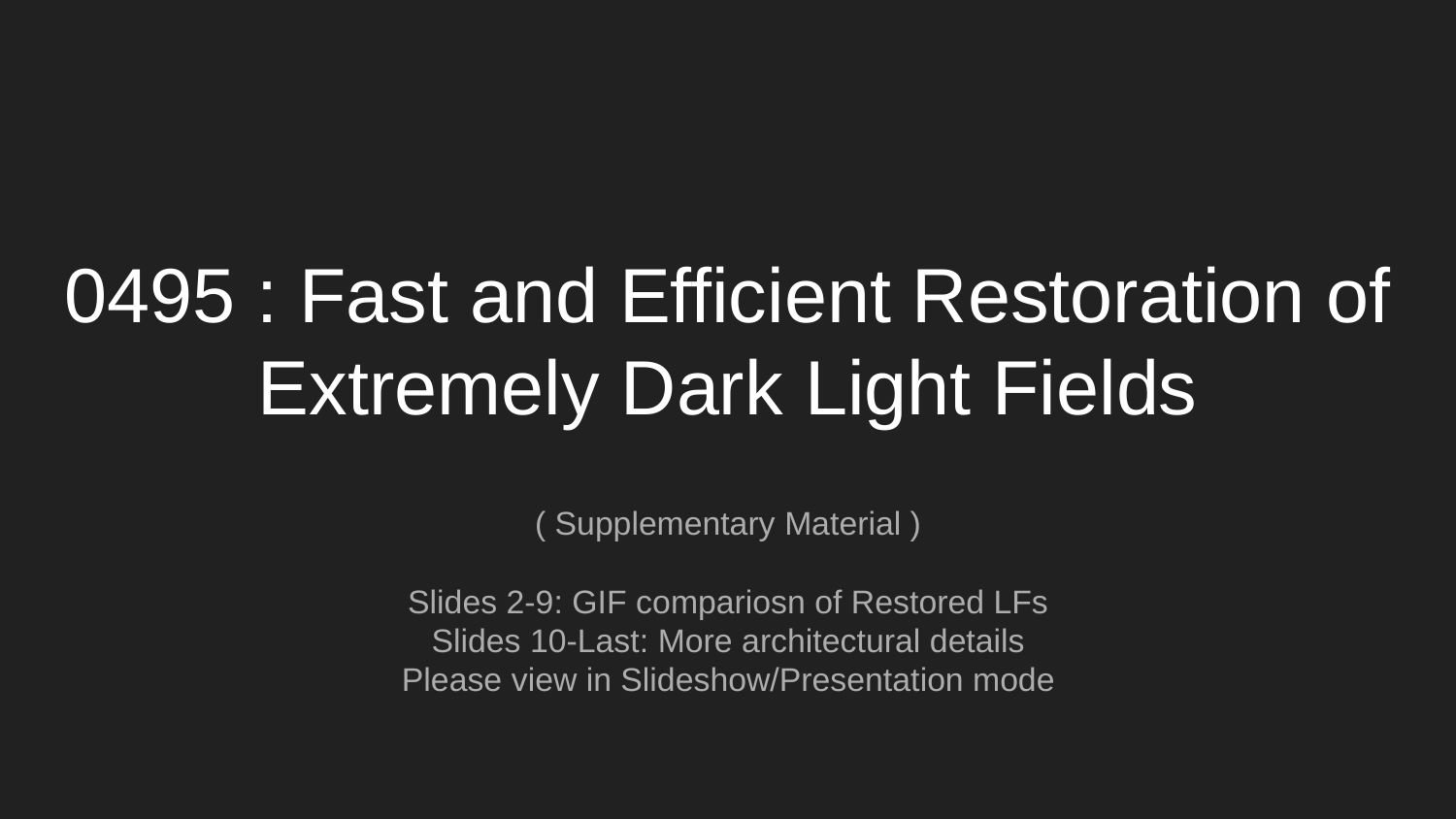

# 0495 : Fast and Efficient Restoration of Extremely Dark Light Fields
( Supplementary Material )
Slides 2-9: GIF compariosn of Restored LFs
Slides 10-Last: More architectural details
Please view in Slideshow/Presentation mode